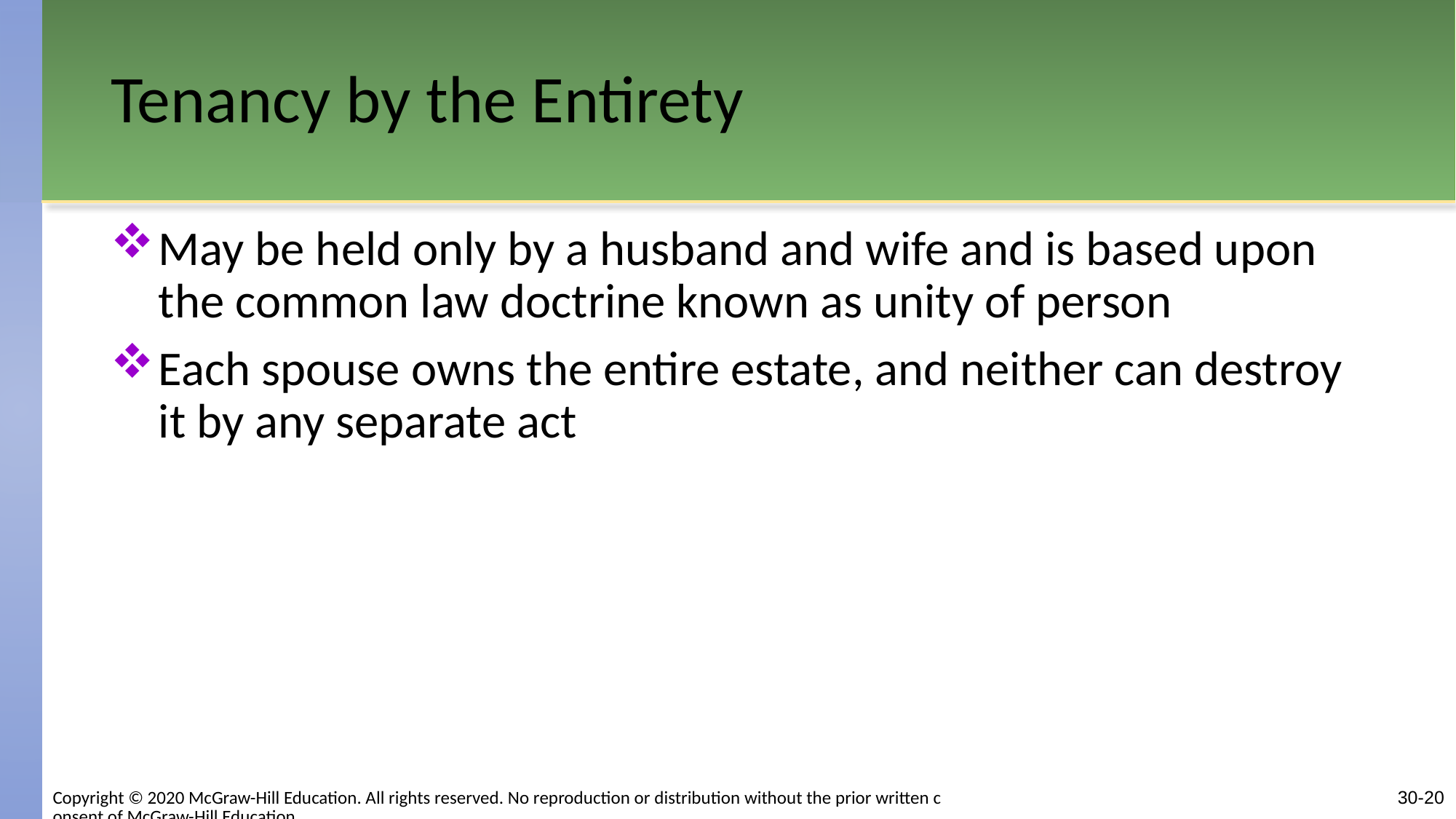

# Tenancy by the Entirety
May be held only by a husband and wife and is based upon the common law doctrine known as unity of person
Each spouse owns the entire estate, and neither can destroy it by any separate act

Copyright © 2020 McGraw-Hill Education. All rights reserved. No reproduction or distribution without the prior written consent of McGraw-Hill Education.
30-20